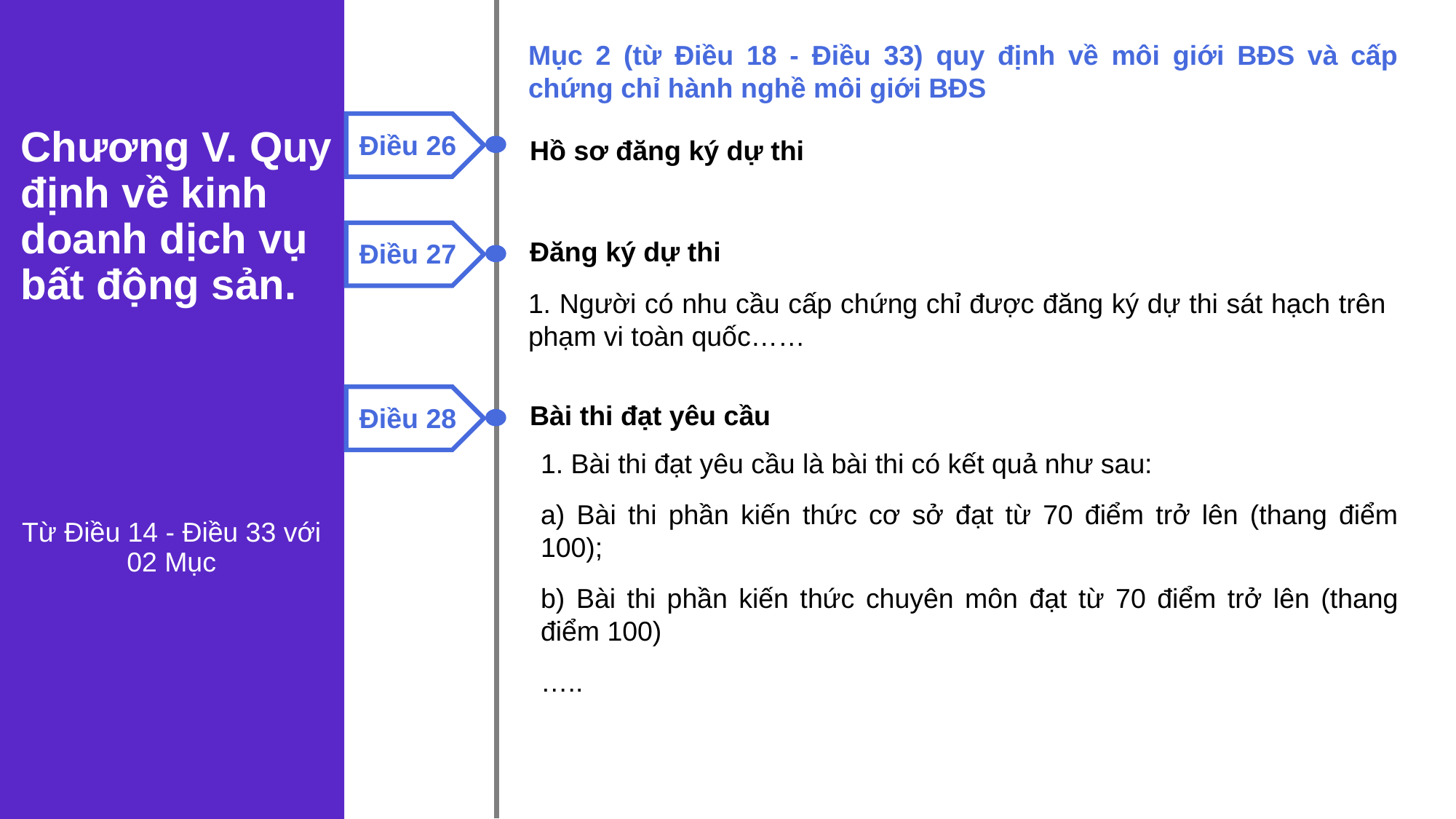

Mục 2 (từ Điều 18 - Điều 33) quy định về môi giới BĐS và cấp chứng chỉ hành nghề môi giới BĐS
Chương V. Quy định về kinh doanh dịch vụ bất động sản.

Điều 26

Hồ sơ đăng ký dự thi

Đăng ký dự thi
Điều 27

1. Người có nhu cầu cấp chứng chỉ được đăng ký dự thi sát hạch trên phạm vi toàn quốc……

Bài thi đạt yêu cầu
Điều 28

Từ Điều 14 - Điều 33 với
02 Mục
1. Bài thi đạt yêu cầu là bài thi có kết quả như sau:
a) Bài thi phần kiến thức cơ sở đạt từ 70 điểm trở lên (thang điểm 100);
b) Bài thi phần kiến thức chuyên môn đạt từ 70 điểm trở lên (thang điểm 100)
…..